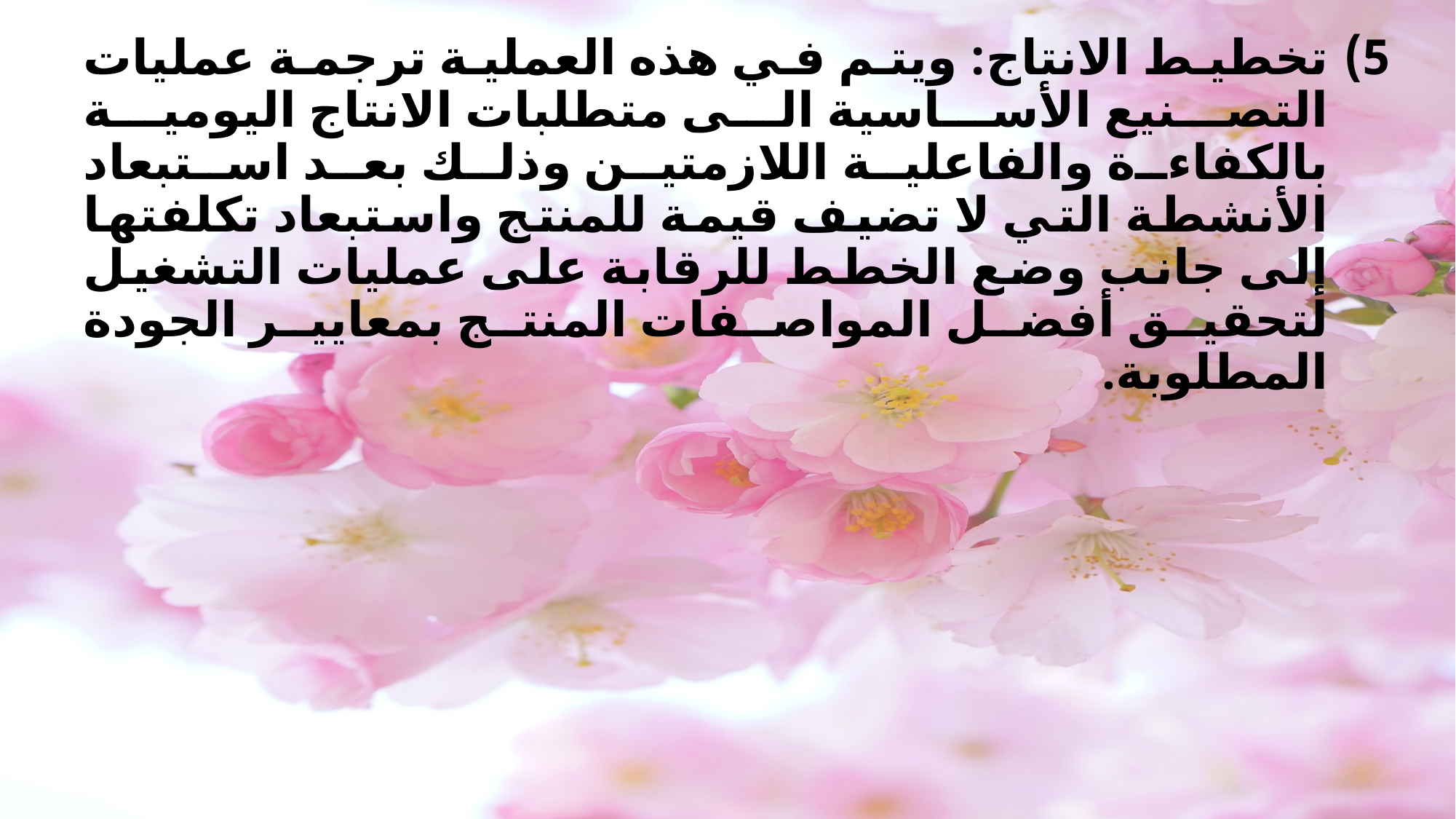

تخطيط الانتاج: ويتم في هذه العملية ترجمة عمليات التصنيع الأساسية الى متطلبات الانتاج اليومية بالكفاءة والفاعلية اللازمتين وذلك بعد استبعاد الأنشطة التي لا تضيف قيمة للمنتج واستبعاد تكلفتها إلى جانب وضع الخطط للرقابة على عمليات التشغيل لتحقيق أفضل المواصفات المنتج بمعايير الجودة المطلوبة.
#